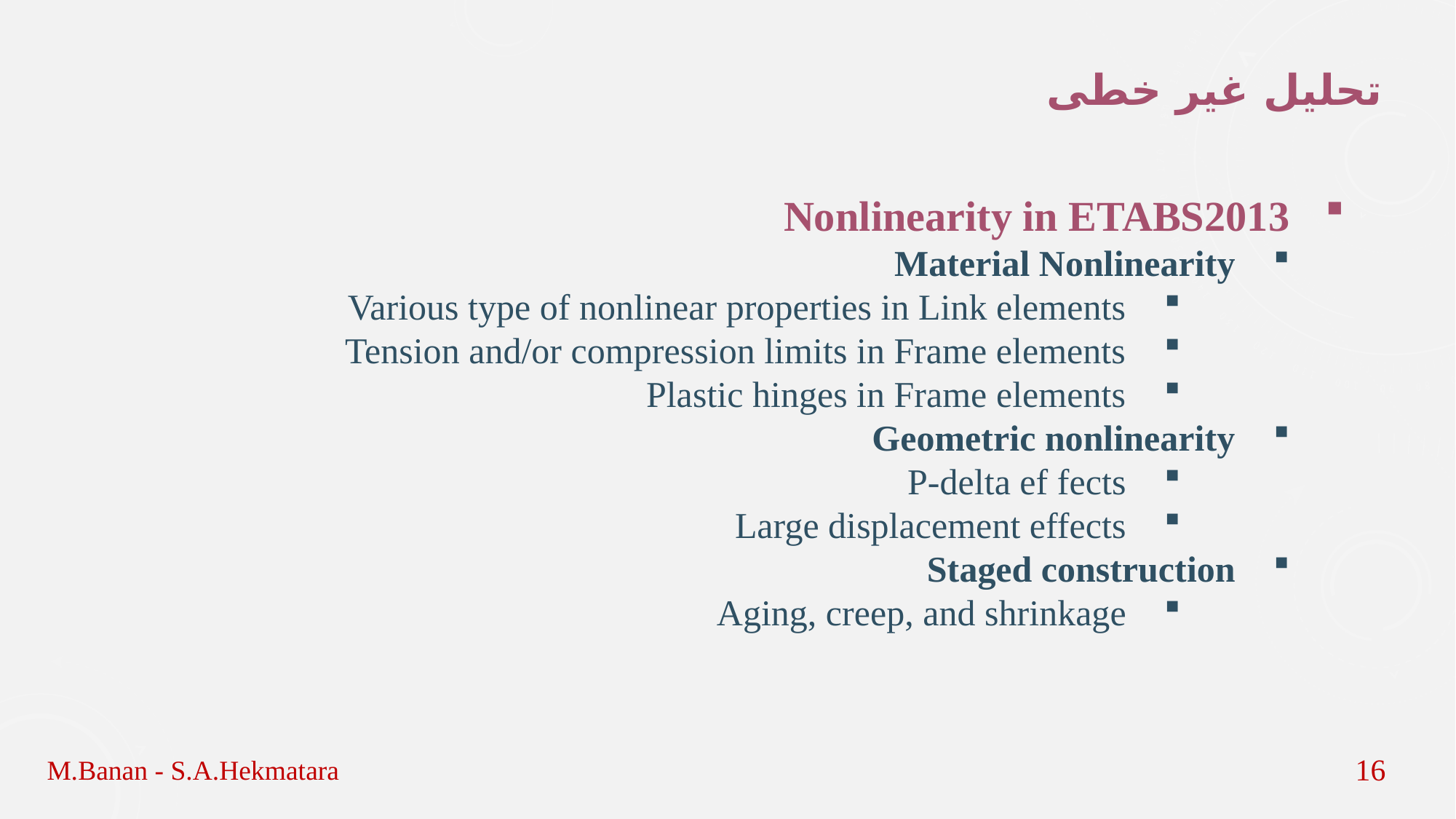

تحلیل غیر خطی
Nonlinearity in ETABS2013
Material Nonlinearity
Various type of nonlinear properties in Link elements
Tension and/or compression limits in Frame elements
Plastic hinges in Frame elements
Geometric nonlinearity
P-delta ef fects
Large displacement effects
Staged construction
Aging, creep, and shrinkage
M.Banan - S.A.Hekmatara
16